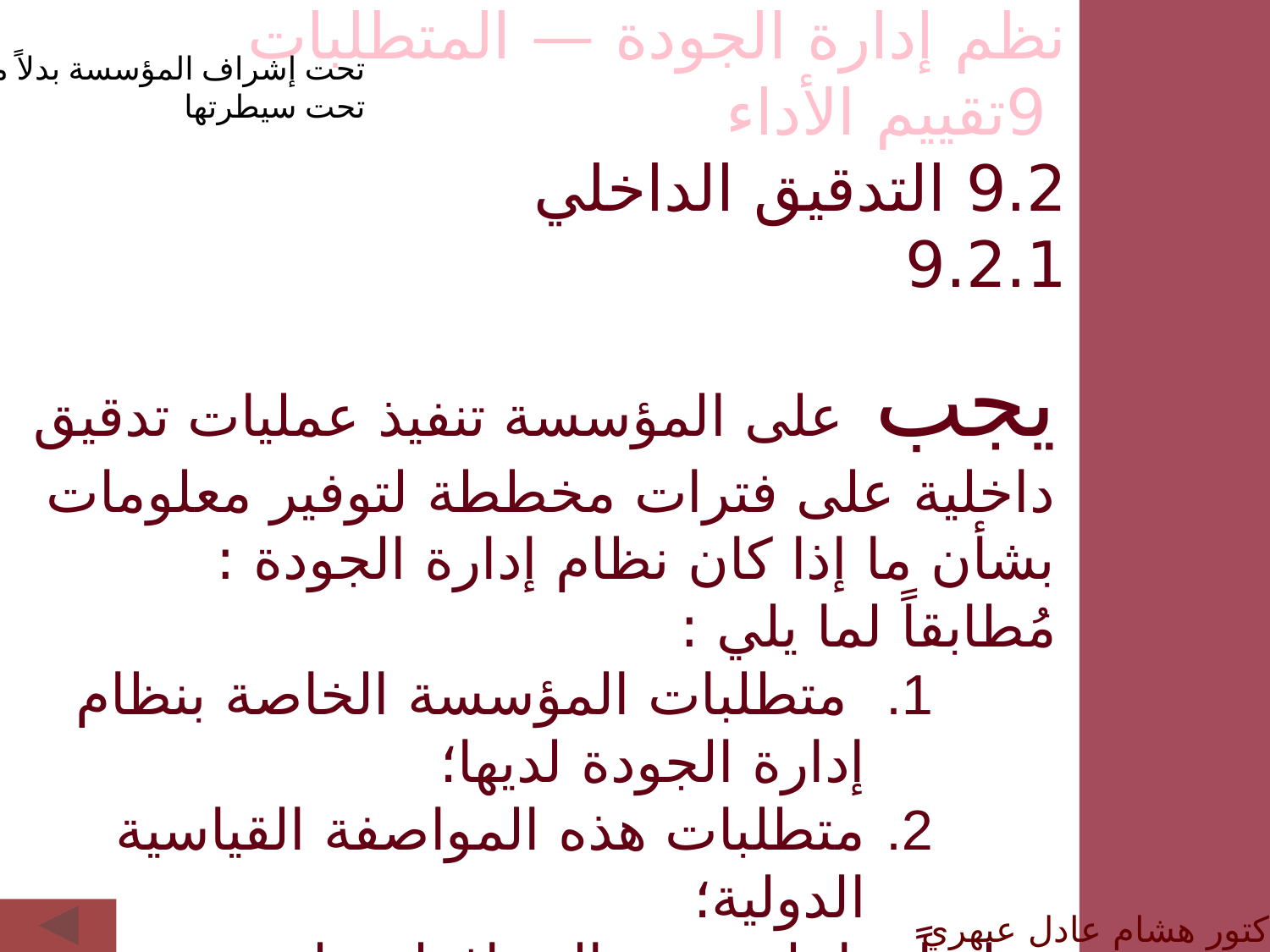

نظم إدارة الجودة — المتطلبات
 9تقييم الأداء
9.2 التدقيق الداخلي
9.2.1
تحت إشراف المؤسسة بدلاً من
تحت سيطرتها
يجب على المؤسسة تنفيذ عمليات تدقيق داخلية على فترات مخططة لتوفير معلومات بشأن ما إذا كان نظام إدارة الجودة :
مُطابقاً لما يلي :
 متطلبات المؤسسة الخاصة بنظام إدارة الجودة لديها؛
متطلبات هذه المواصفة القياسية الدولية؛
مطبقاً بفاعلية ويتم المحافظة عليه.

الدكتور هشام عادل عبهري